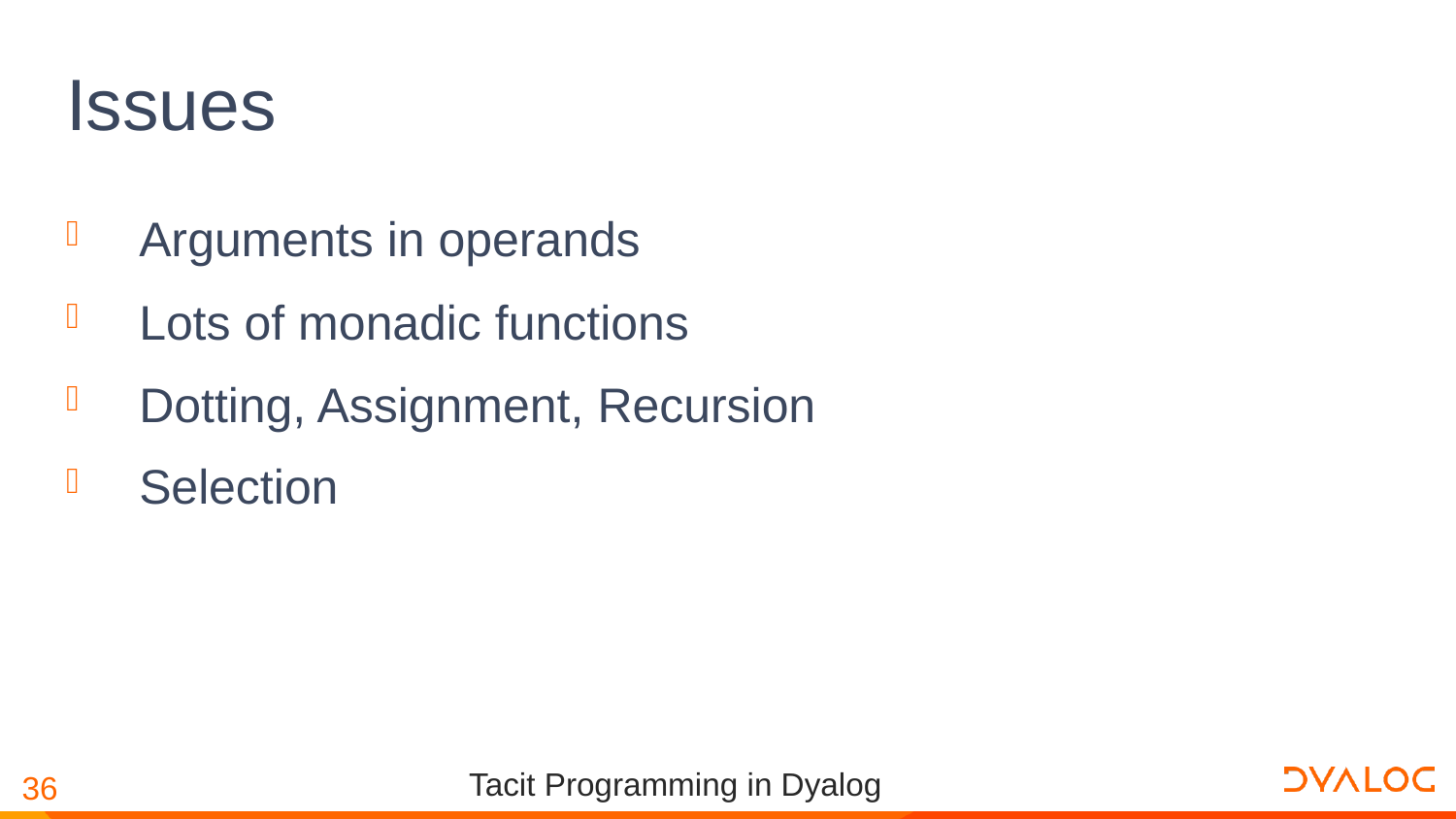

# Issues
Arguments in operands
Lots of monadic functions
Dotting, Assignment, Recursion
Selection